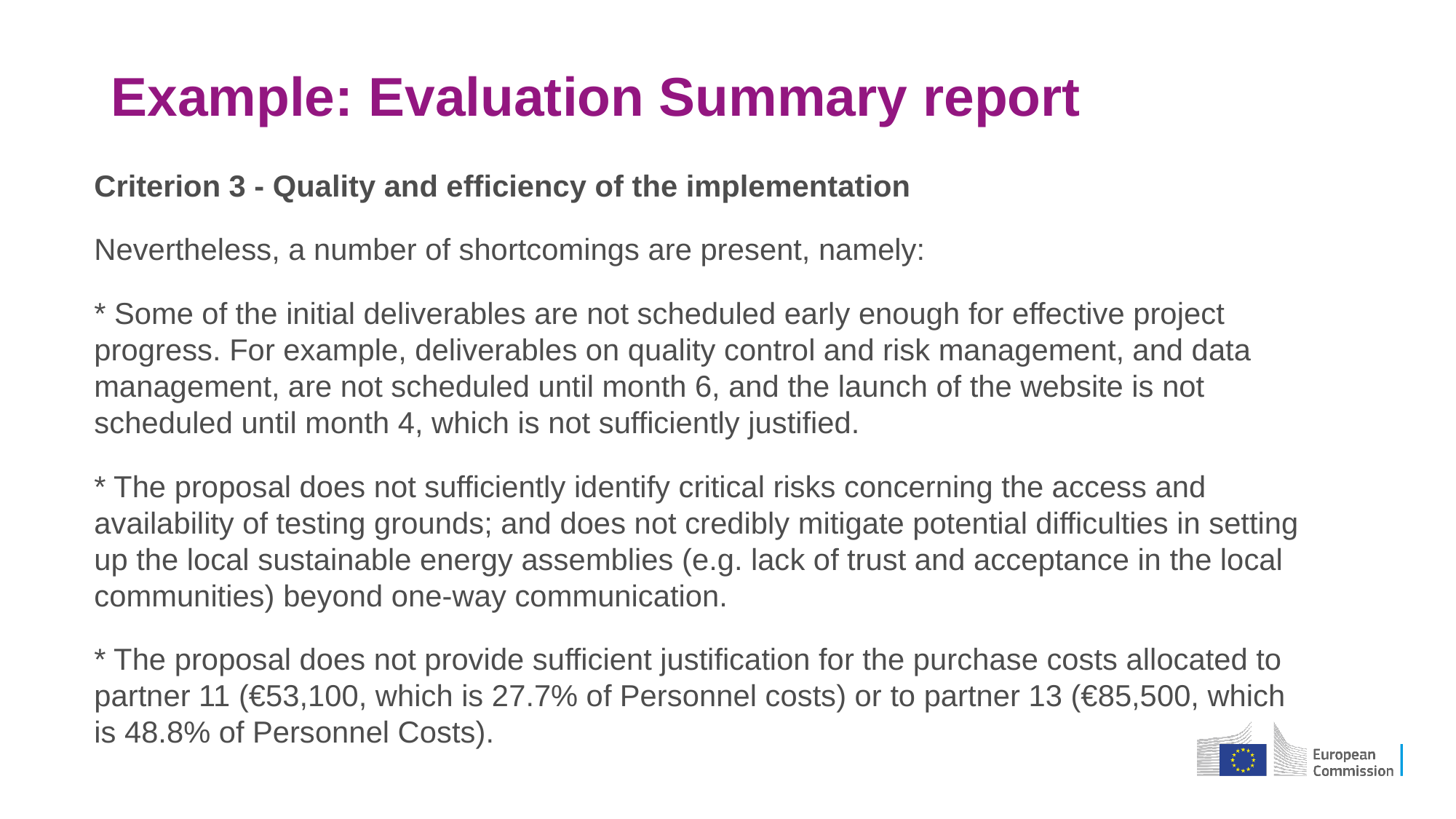

# Example: Evaluation Summary report
Criterion 3 - Quality and efficiency of the implementation
Nevertheless, a number of shortcomings are present, namely:
* Some of the initial deliverables are not scheduled early enough for effective project progress. For example, deliverables on quality control and risk management, and data management, are not scheduled until month 6, and the launch of the website is not scheduled until month 4, which is not sufficiently justified.
* The proposal does not sufficiently identify critical risks concerning the access and availability of testing grounds; and does not credibly mitigate potential difficulties in setting up the local sustainable energy assemblies (e.g. lack of trust and acceptance in the local communities) beyond one-way communication.
* The proposal does not provide sufficient justification for the purchase costs allocated to partner 11 (€53,100, which is 27.7% of Personnel costs) or to partner 13 (€85,500, which is 48.8% of Personnel Costs).